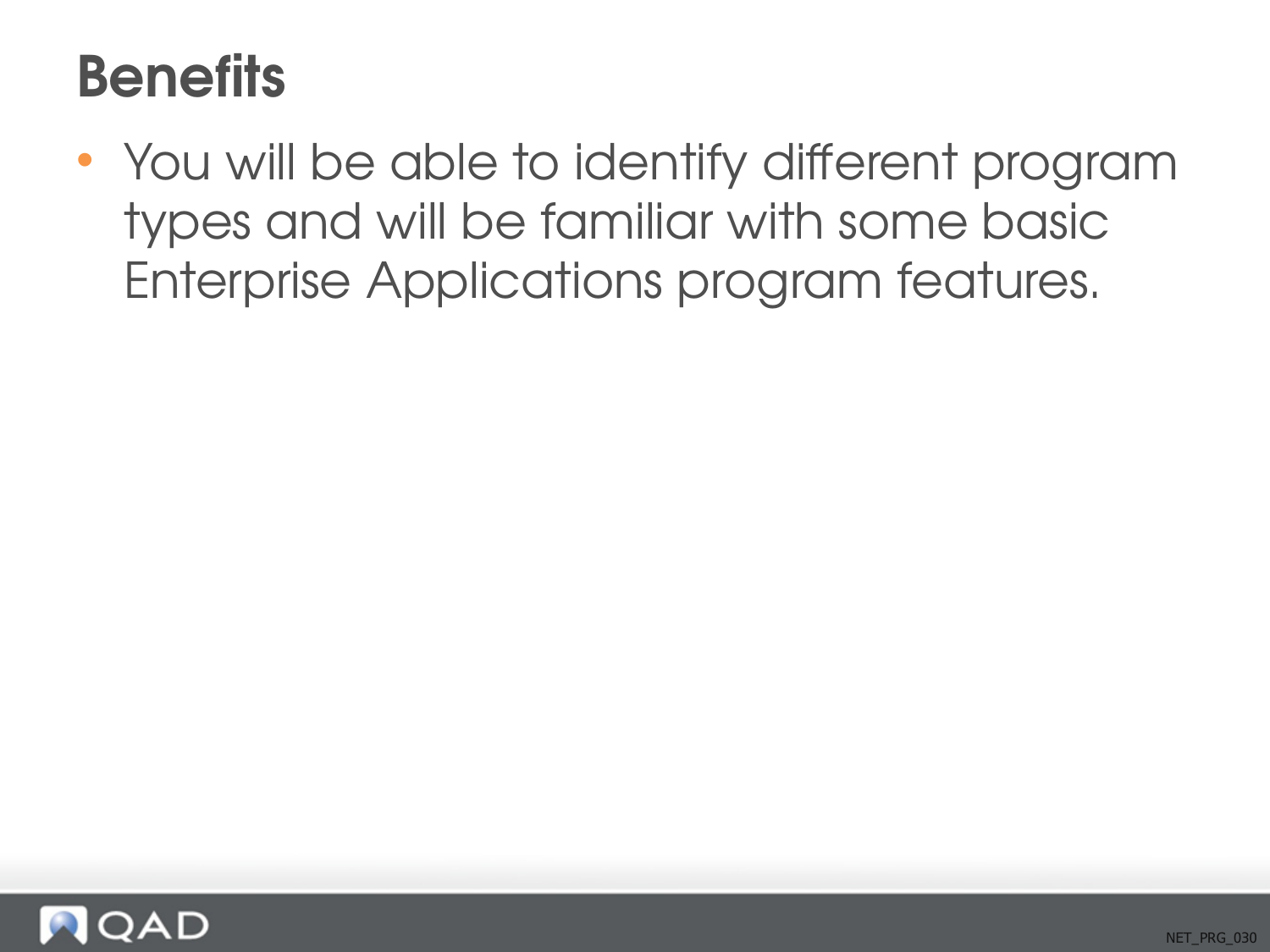

# Benefits
You will be able to identify different program types and will be familiar with some basic Enterprise Applications program features.

NET_PRG_030